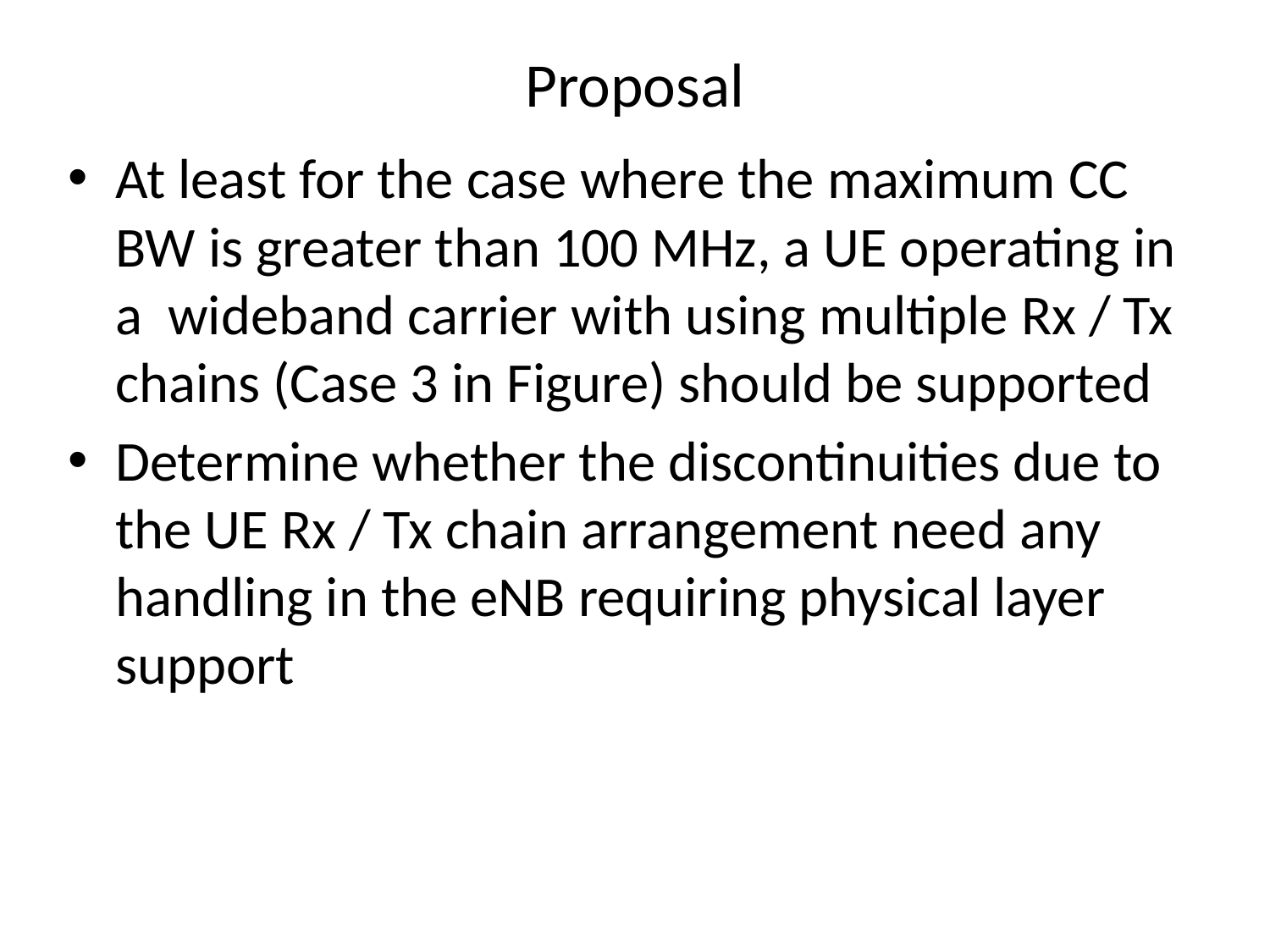

# Proposal
At least for the case where the maximum CC BW is greater than 100 MHz, a UE operating in a  wideband carrier with using multiple Rx / Tx chains (Case 3 in Figure) should be supported
Determine whether the discontinuities due to the UE Rx / Tx chain arrangement need any handling in the eNB requiring physical layer support